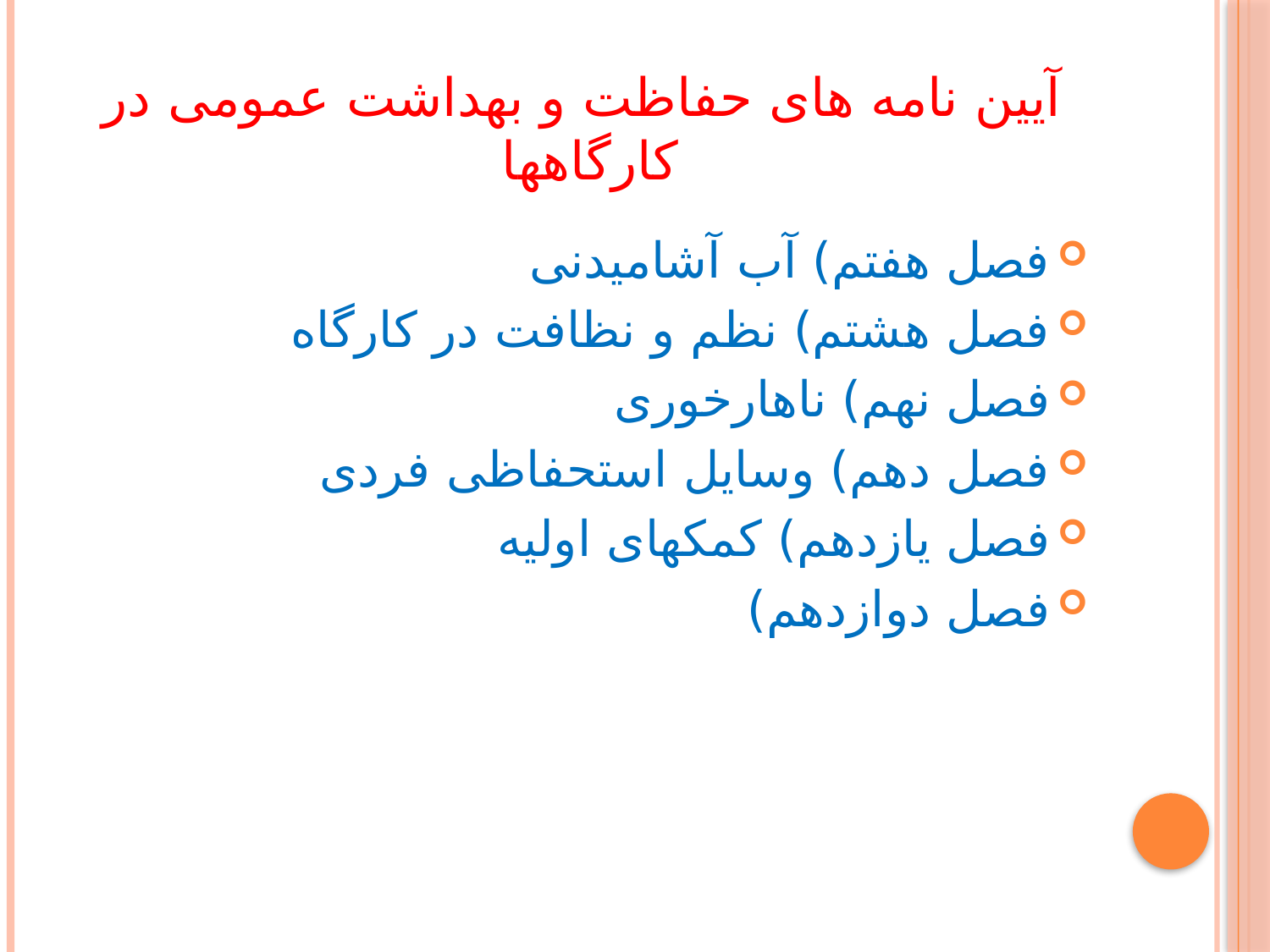

# آیین نامه های حفاظت و بهداشت عمومی در کارگاهها
فصل هفتم) آب آشامیدنی
فصل هشتم) نظم و نظافت در کارگاه
فصل نهم) ناهارخوری
فصل دهم) وسایل استحفاظی فردی
فصل یازدهم) کمکهای اولیه
فصل دوازدهم)